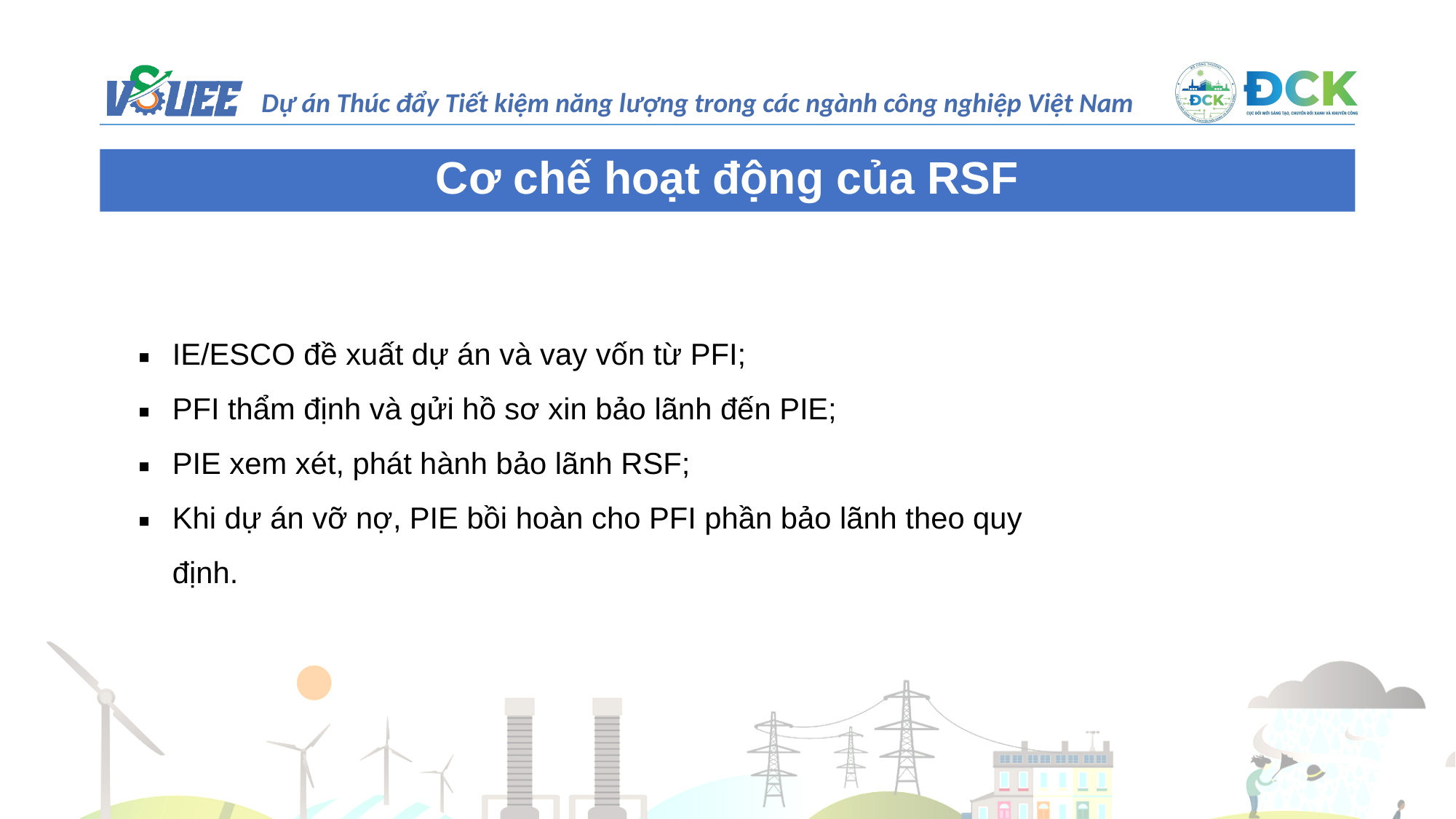

Cơ chế hoạt động của RSF
IE/ESCO đề xuất dự án và vay vốn từ PFI;
PFI thẩm định và gửi hồ sơ xin bảo lãnh đến PIE;
PIE xem xét, phát hành bảo lãnh RSF;
Khi dự án vỡ nợ, PIE bồi hoàn cho PFI phần bảo lãnh theo quy định.